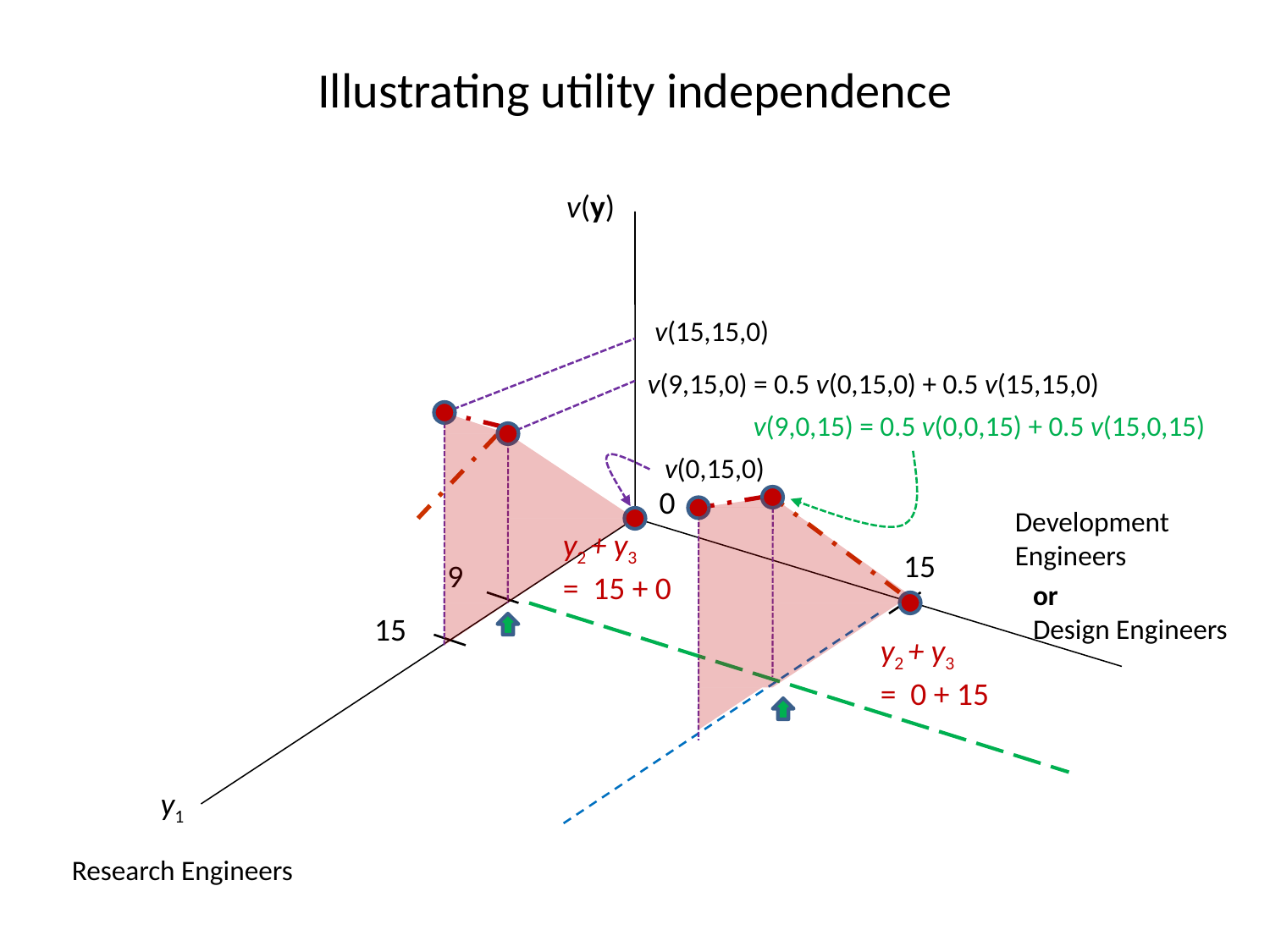

# Illustrating utility independence
v(y)

v(15,15,0)
v(9,15,0) = 0.5 v(0,15,0) + 0.5 v(15,15,0)

v(9,0,15) = 0.5 v(0,0,15) + 0.5 v(15,0,15)

v(0,15,0)

0

Development
Engineers

y2 + y3
=  15 + 0

15
9
or
Design Engineers

15

y2 + y3
=  0 + 15

y1
Research Engineers